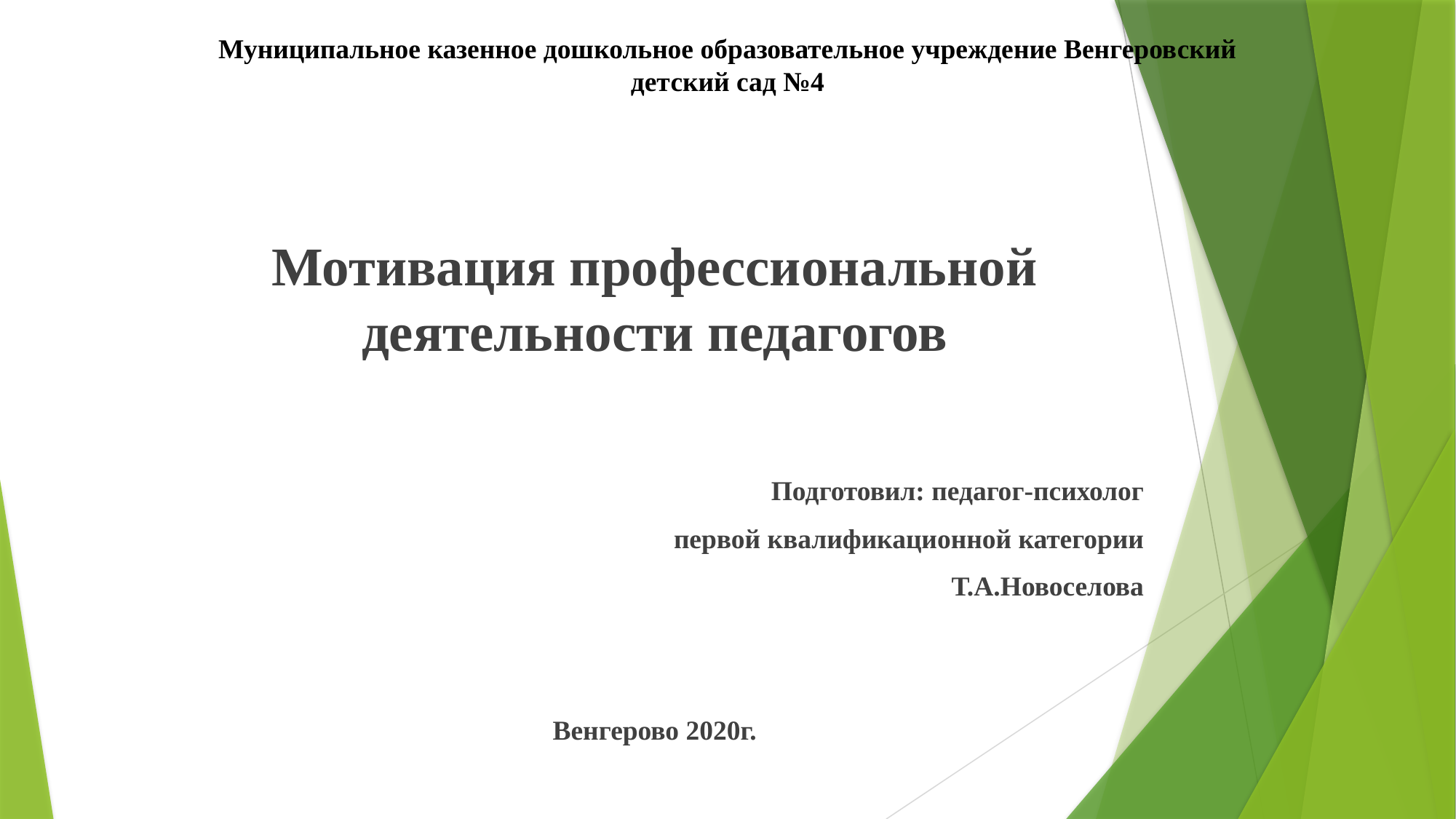

# Муниципальное казенное дошкольное образовательное учреждение Венгеровский детский сад №4

Мотивация профессиональной деятельности педагогов

Подготовил: педагог-психолог
первой квалификационной категории
Т.А.Новоселова

Венгерово 2020г.